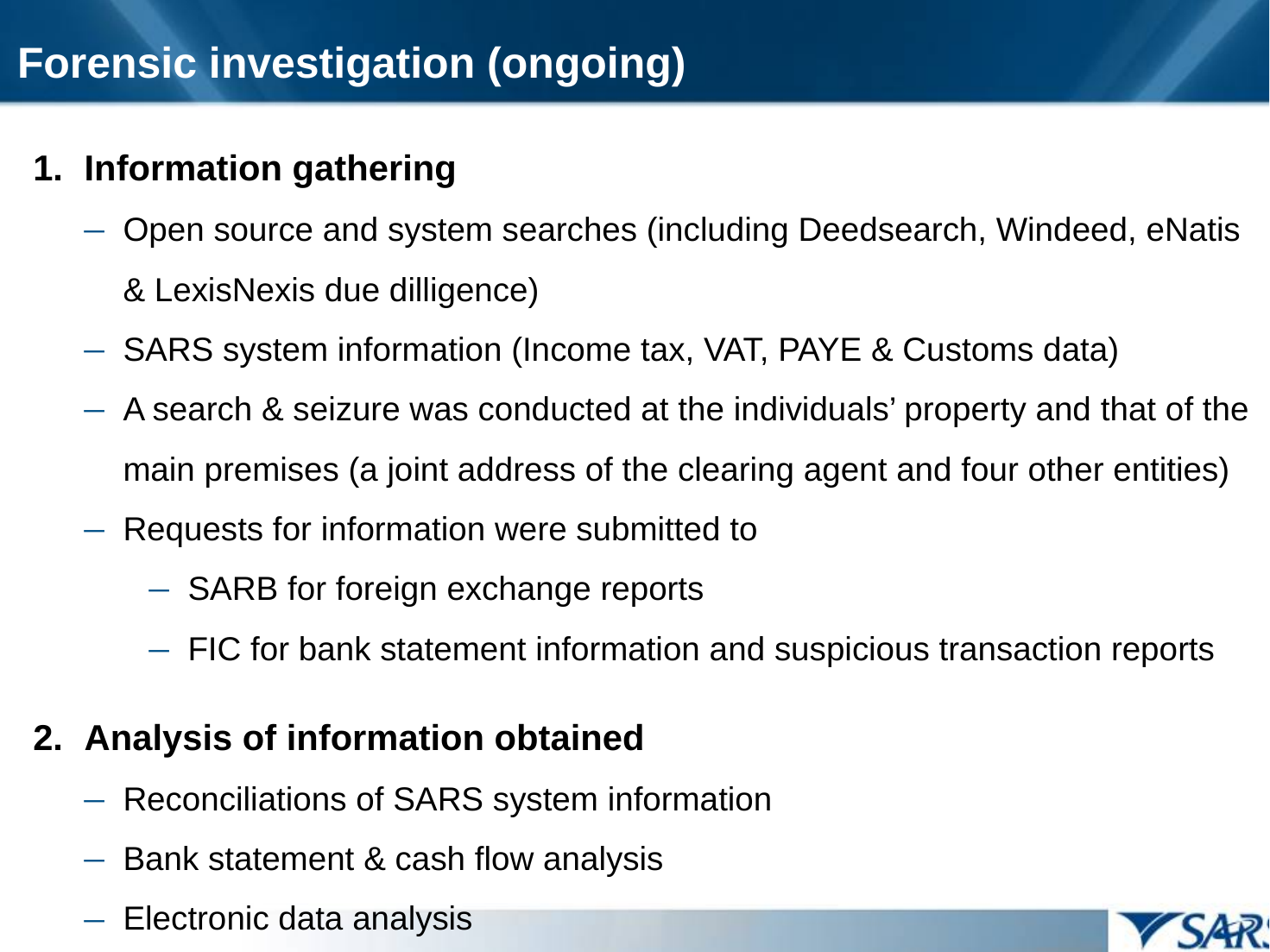

# Forensic investigation (ongoing)
1.	Information gathering
Open source and system searches (including Deedsearch, Windeed, eNatis & LexisNexis due dilligence)
SARS system information (Income tax, VAT, PAYE & Customs data)
A search & seizure was conducted at the individuals’ property and that of the main premises (a joint address of the clearing agent and four other entities)
Requests for information were submitted to
SARB for foreign exchange reports
FIC for bank statement information and suspicious transaction reports

2.	Analysis of information obtained
Reconciliations of SARS system information
Bank statement & cash flow analysis
Electronic data analysis